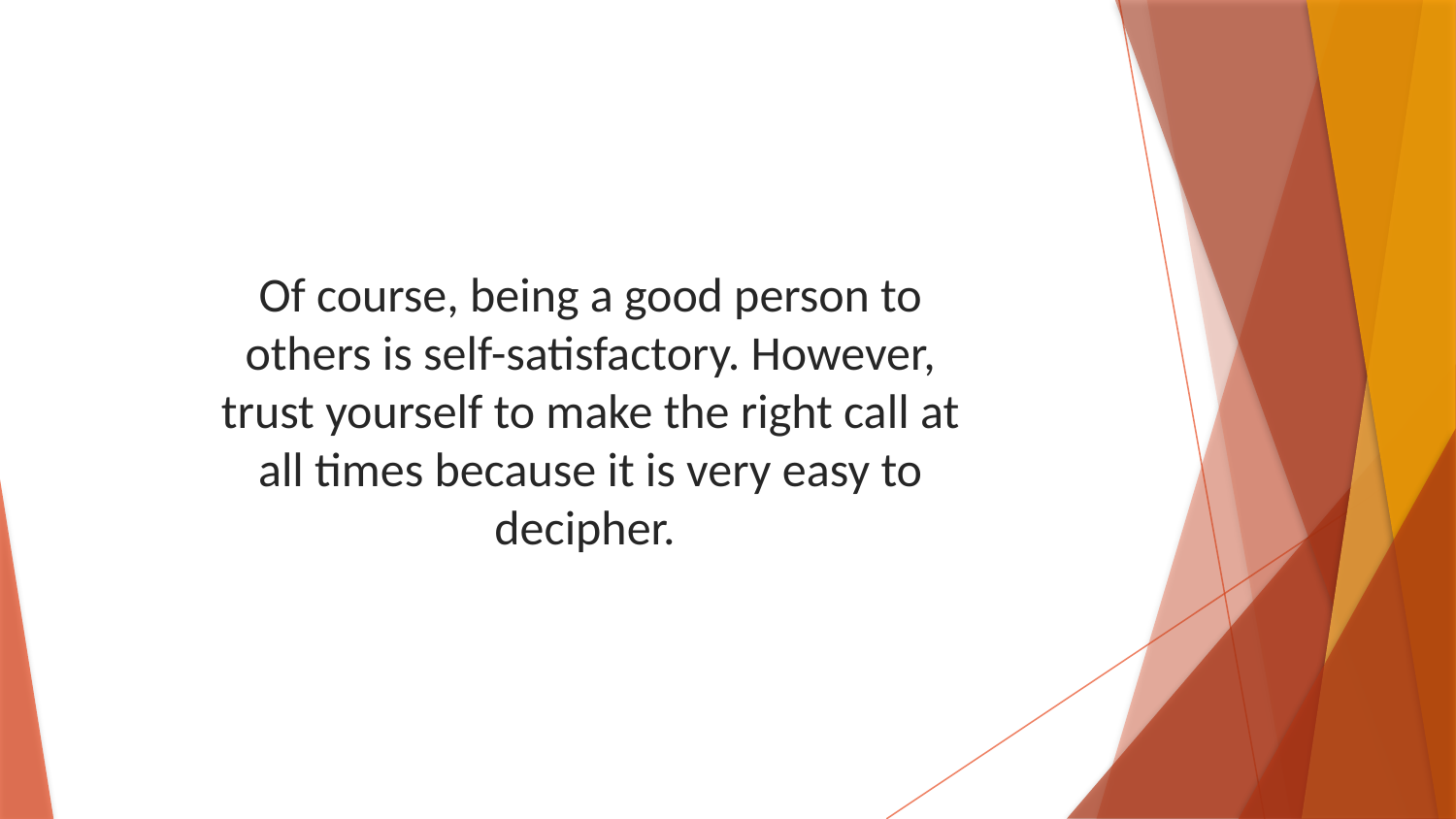

Of course, being a good person to others is self-satisfactory. However, trust yourself to make the right call at all times because it is very easy to decipher.